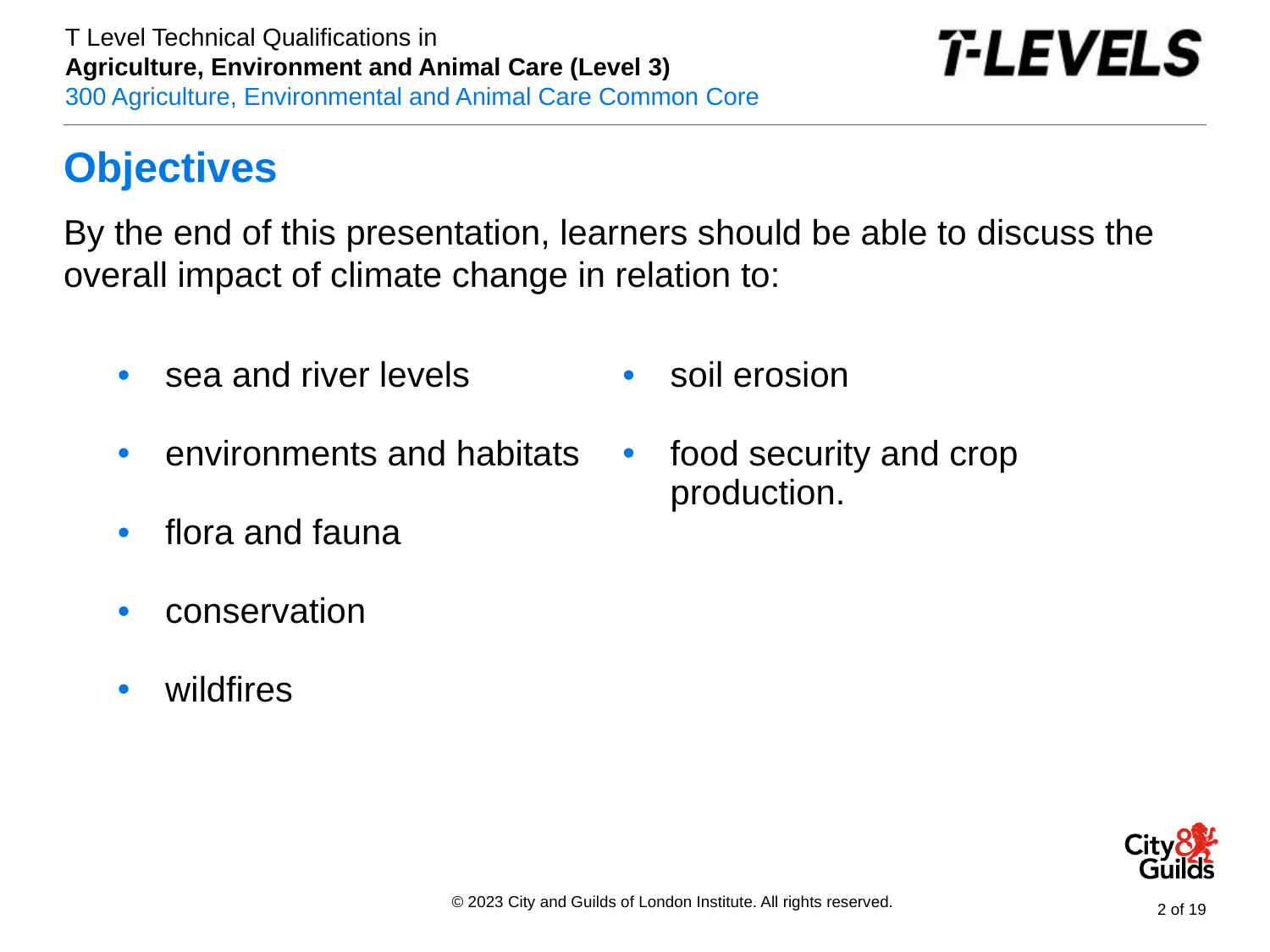

# Objectives
By the end of this presentation, learners should be able to discuss the overall impact of climate change in relation to:

| sea and river levels environments and habitats flora and fauna conservation wildfires | soil erosion food security and crop production. |
| --- | --- |